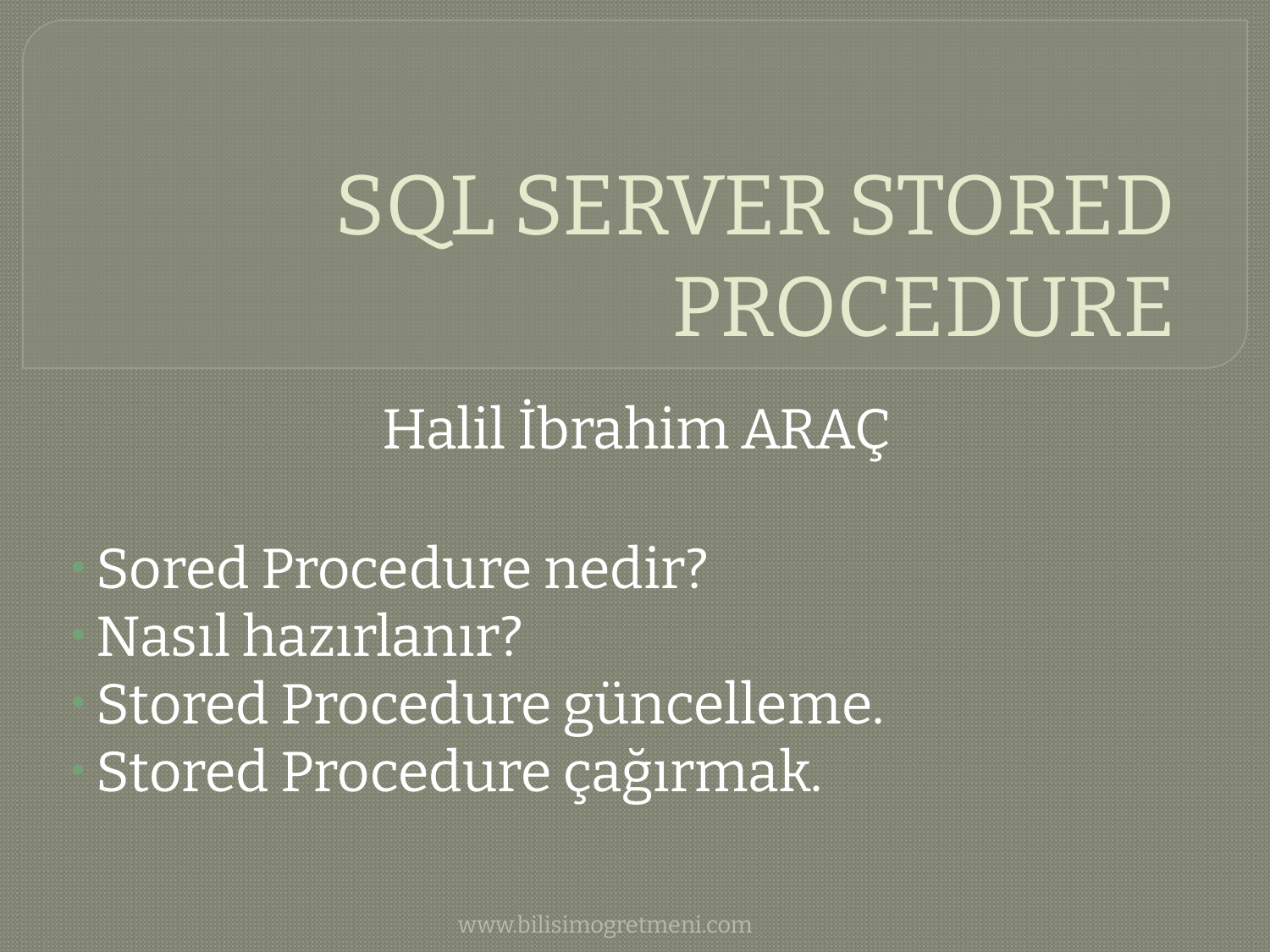

# SQL SERVER STORED PROCEDURE
Halil İbrahim ARAÇ
 Sored Procedure nedir?
 Nasıl hazırlanır?
 Stored Procedure güncelleme.
 Stored Procedure çağırmak.
www.bilisimogretmeni.com